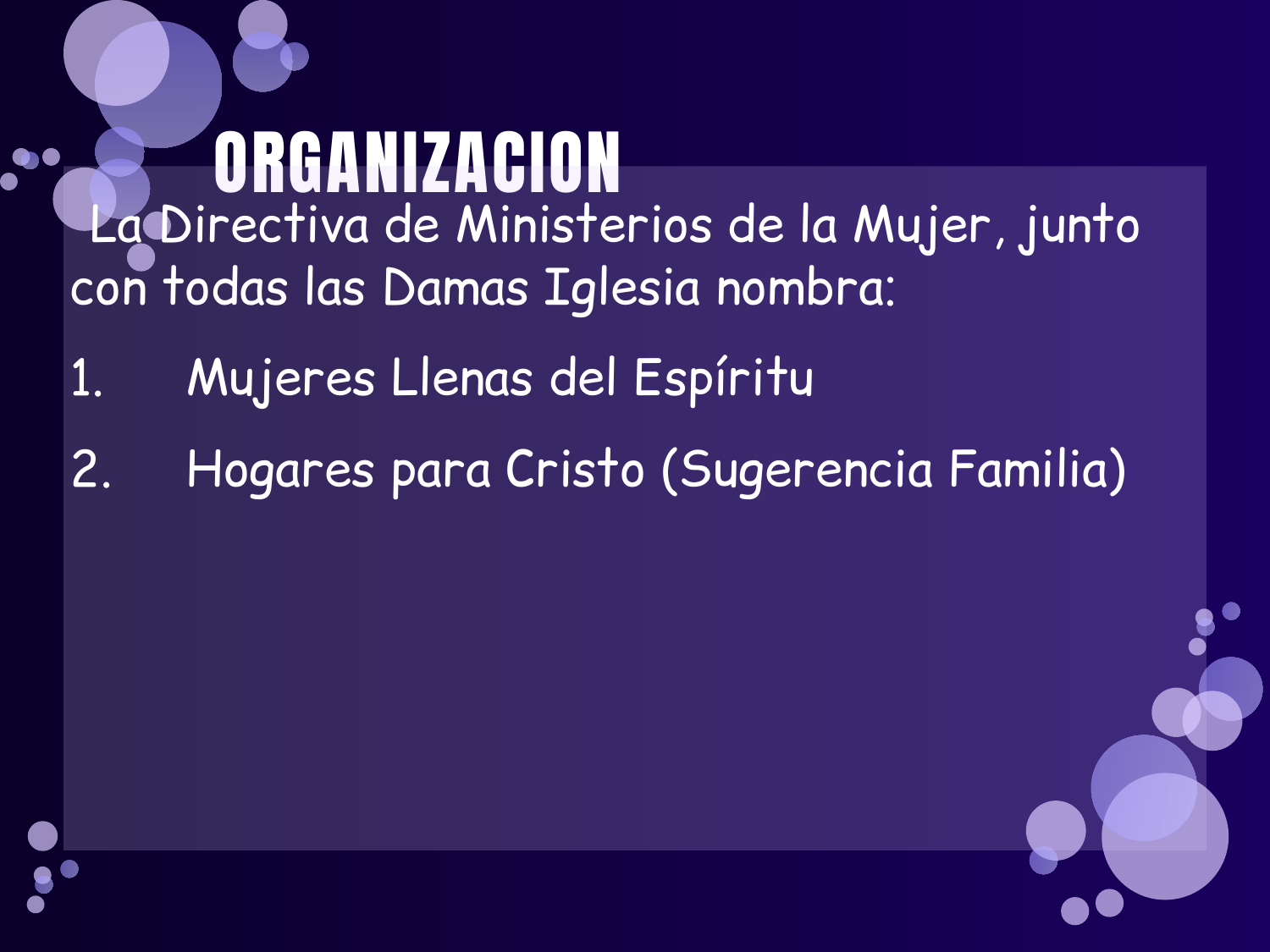

# ORGANIZACION
 La Directiva de Ministerios de la Mujer, junto con todas las Damas Iglesia nombra:
   Mujeres Llenas del Espíritu
   Hogares para Cristo (Sugerencia Familia)